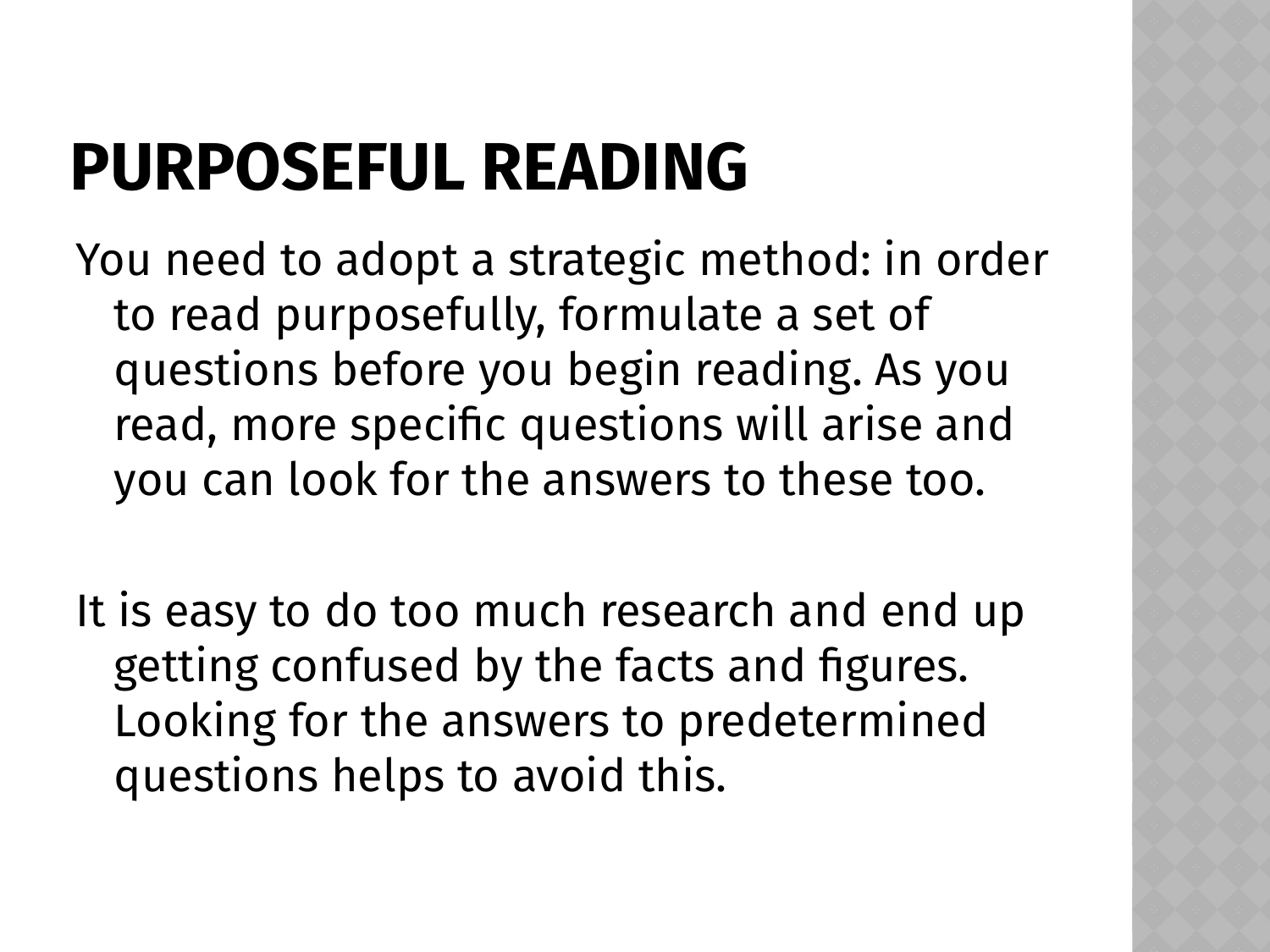

# Purposeful reading
You need to adopt a strategic method: in order to read purposefully, formulate a set of questions before you begin reading. As you read, more specific questions will arise and you can look for the answers to these too.

It is easy to do too much research and end up getting confused by the facts and figures. Looking for the answers to predetermined questions helps to avoid this.